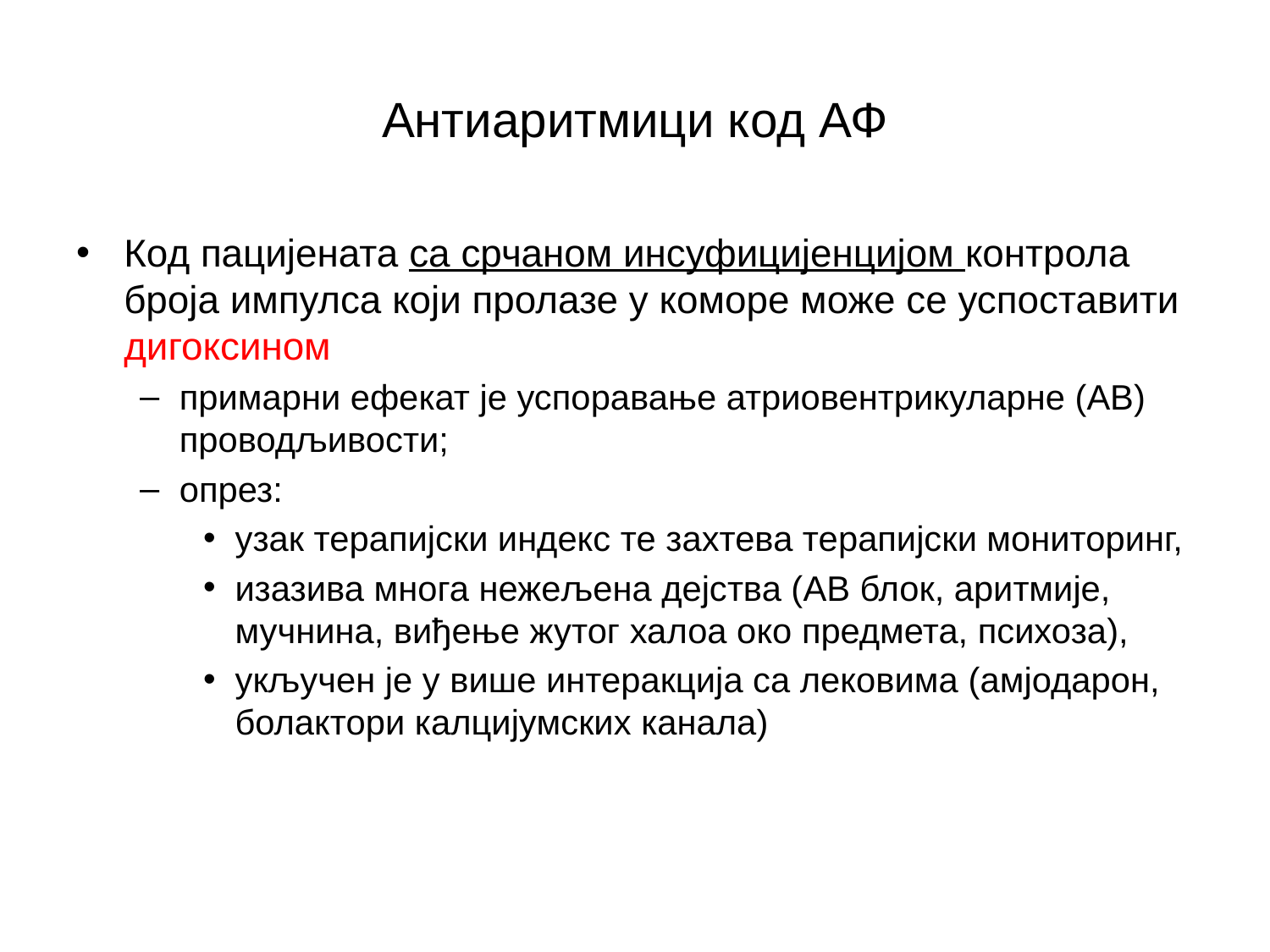

# Антиаритмици код АФ
Код пацијената са срчаном инсуфицијенцијом контрола броја импулса који пролазе у коморе може се успоставити дигоксином
примарни ефекат је успоравање атриовентрикуларне (АВ) проводљивости;
опрез:
узак терапијски индекс те захтева терапијски мониторинг,
изазива многа нежељена дејства (АВ блок, аритмије, мучнина, виђење жутог халоа око предмета, психоза),
укључен је у више интеракција са лековима (амјодарон, болактори калцијумских канала)